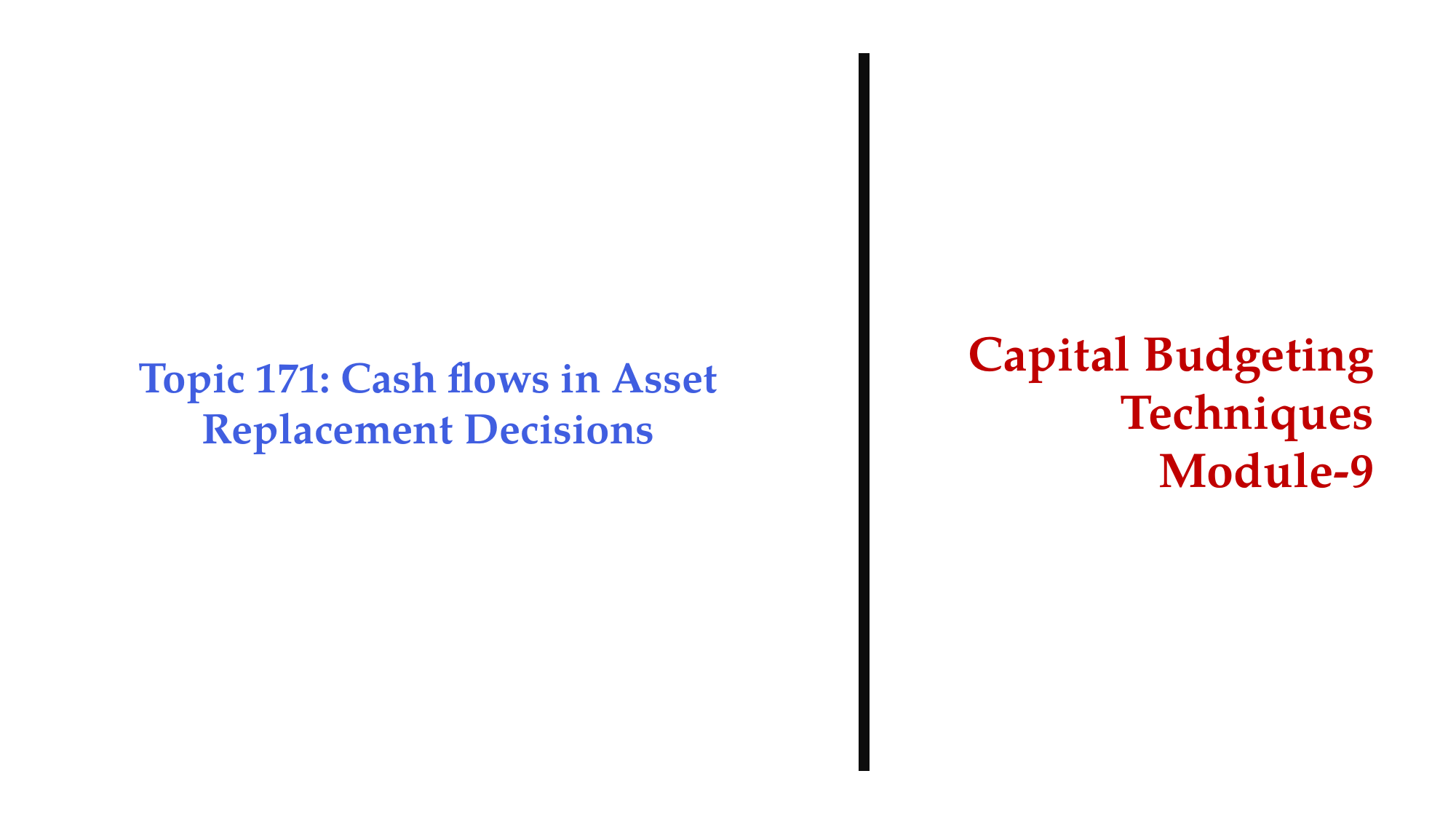

Topic 171: Cash flows in Asset Replacement Decisions
Capital Budgeting Techniques
Module-9